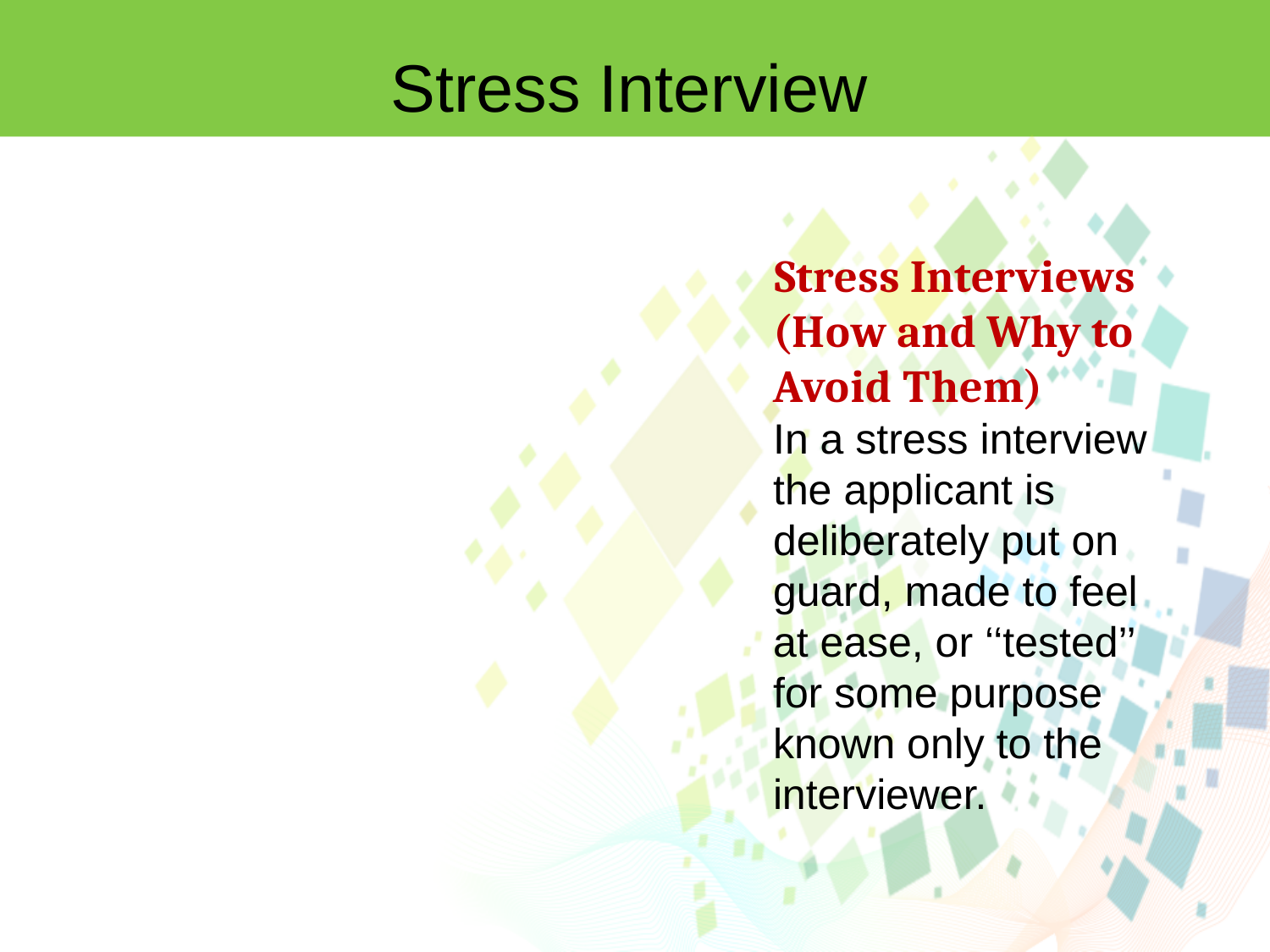

Stress Interview
Stress Interviews (How and Why to Avoid Them)
In a stress interview the applicant is deliberately put on guard, made to feel at ease, or ‘‘tested’’ for some purpose known only to the interviewer.